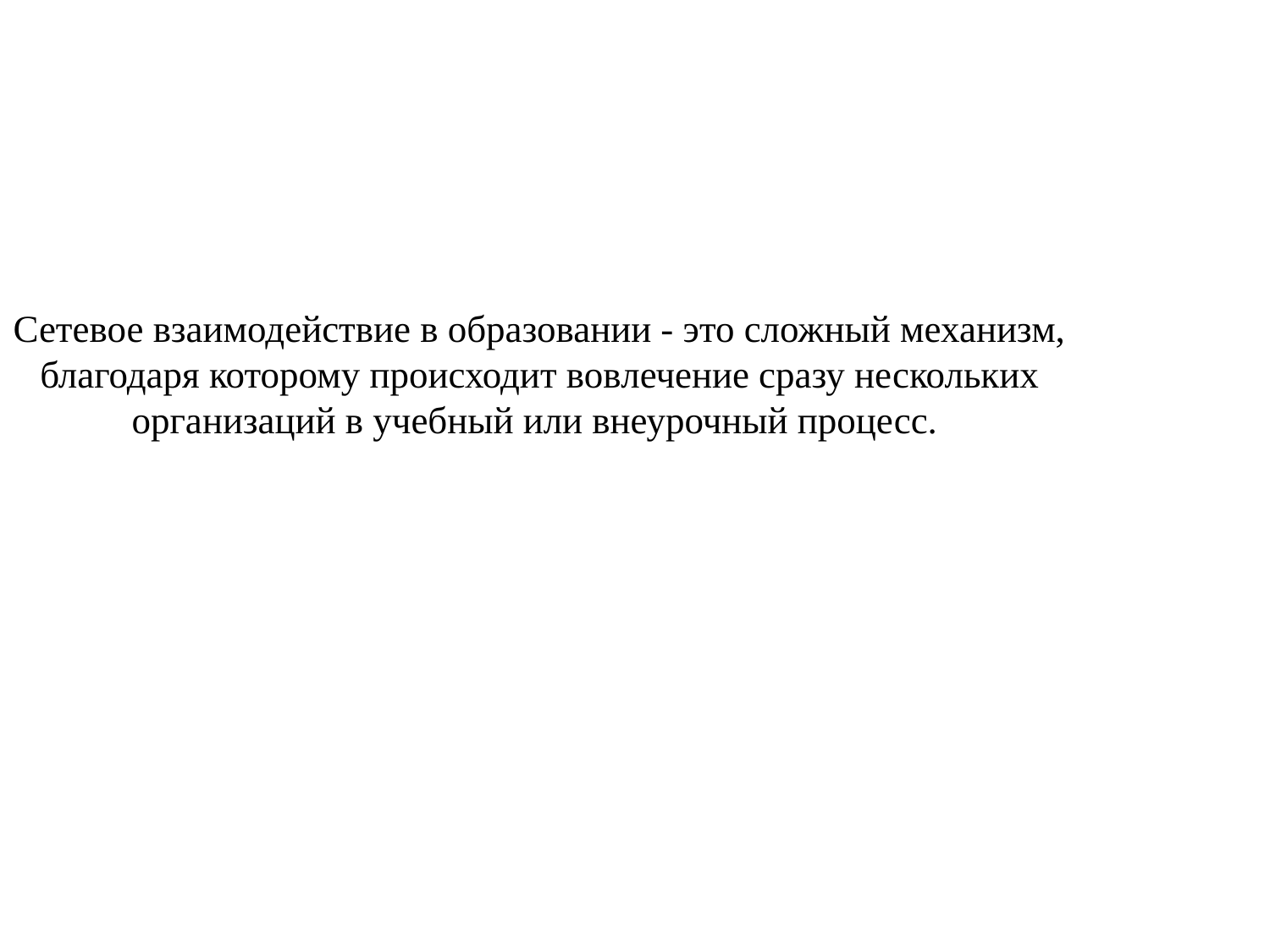

Сетевое взаимодействие в образовании - это сложный механизм, благодаря которому происходит вовлечение сразу нескольких организаций в учебный или внеурочный процесс.